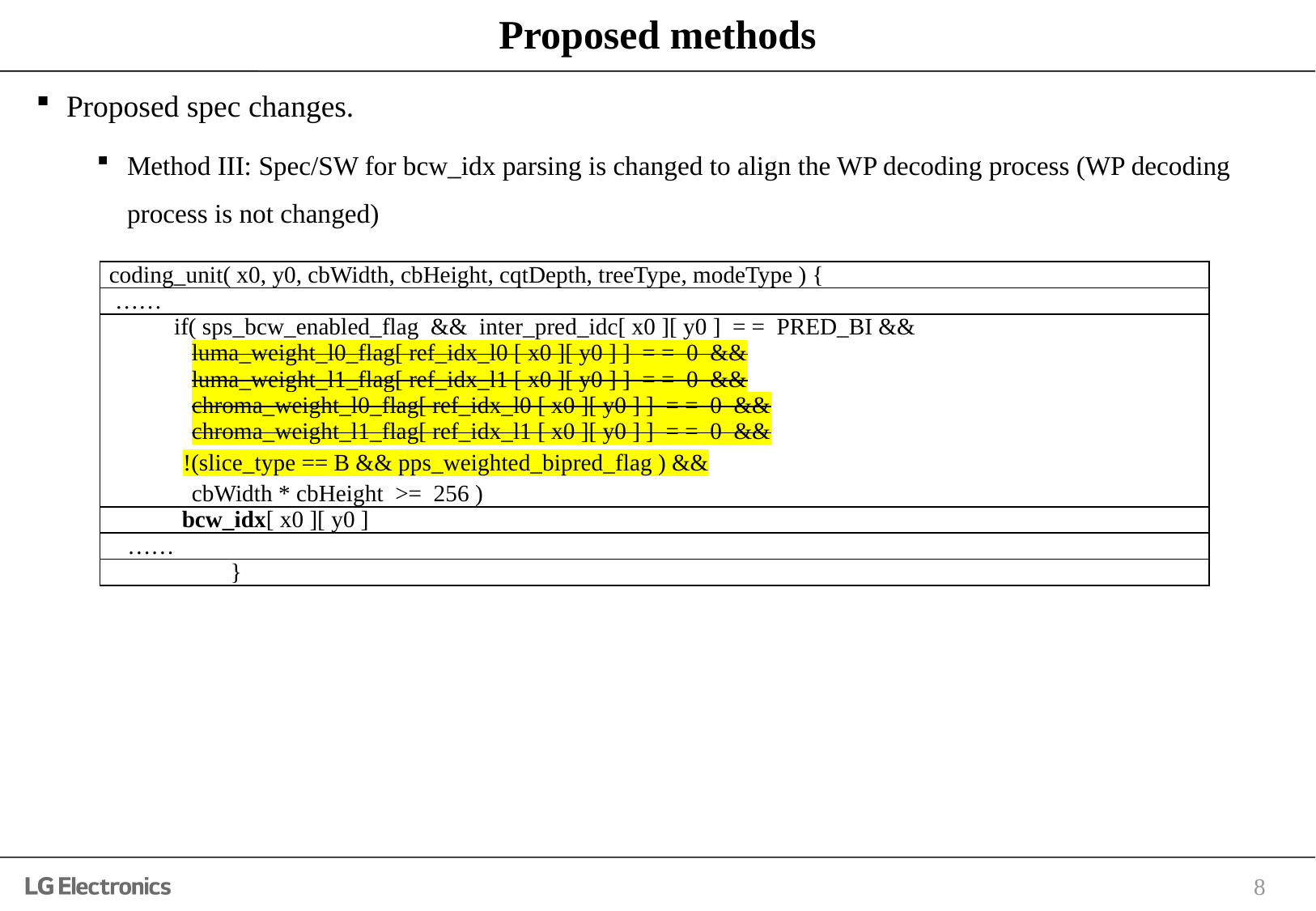

# Proposed methods
Proposed spec changes.
Method III: Spec/SW for bcw_idx parsing is changed to align the WP decoding process (WP decoding process is not changed)

| coding\_unit( x0, y0, cbWidth, cbHeight, cqtDepth, treeType, modeType ) { |
| --- |
| …… |
| if( sps\_bcw\_enabled\_flag && inter\_pred\_idc[ x0 ][ y0 ] = = PRED\_BI && luma\_weight\_l0\_flag[ ref\_idx\_l0 [ x0 ][ y0 ] ] = = 0 && luma\_weight\_l1\_flag[ ref\_idx\_l1 [ x0 ][ y0 ] ] = = 0 && chroma\_weight\_l0\_flag[ ref\_idx\_l0 [ x0 ][ y0 ] ] = = 0 && chroma\_weight\_l1\_flag[ ref\_idx\_l1 [ x0 ][ y0 ] ] = = 0 && !(slice\_type == B && pps\_weighted\_bipred\_flag ) && cbWidth \* cbHeight >= 256 ) |
| bcw\_idx[ x0 ][ y0 ] |
| …… |
| } |
8